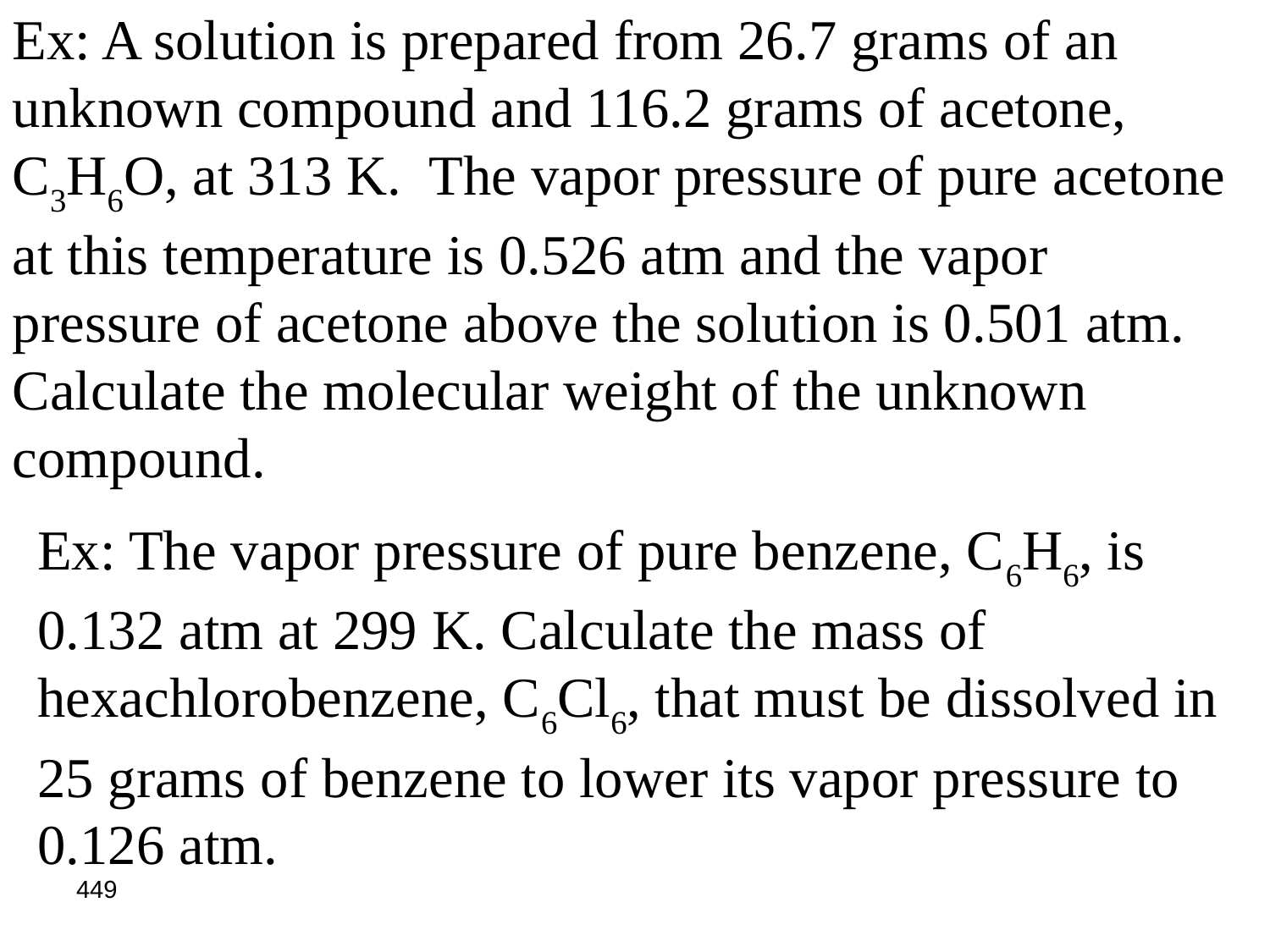

Ex: A solution is prepared from 26.7 grams of an unknown compound and 116.2 grams of acetone, C3H6O, at 313 K.  The vapor pressure of pure acetone at this temperature is 0.526 atm and the vapor pressure of acetone above the solution is 0.501 atm.  Calculate the molecular weight of the unknown compound.

Ex: The vapor pressure of pure benzene, C6H6, is 0.132 atm at 299 K. Calculate the mass of hexachlorobenzene, C6Cl6, that must be dissolved in 25 grams of benzene to lower its vapor pressure to 0.126 atm.
449